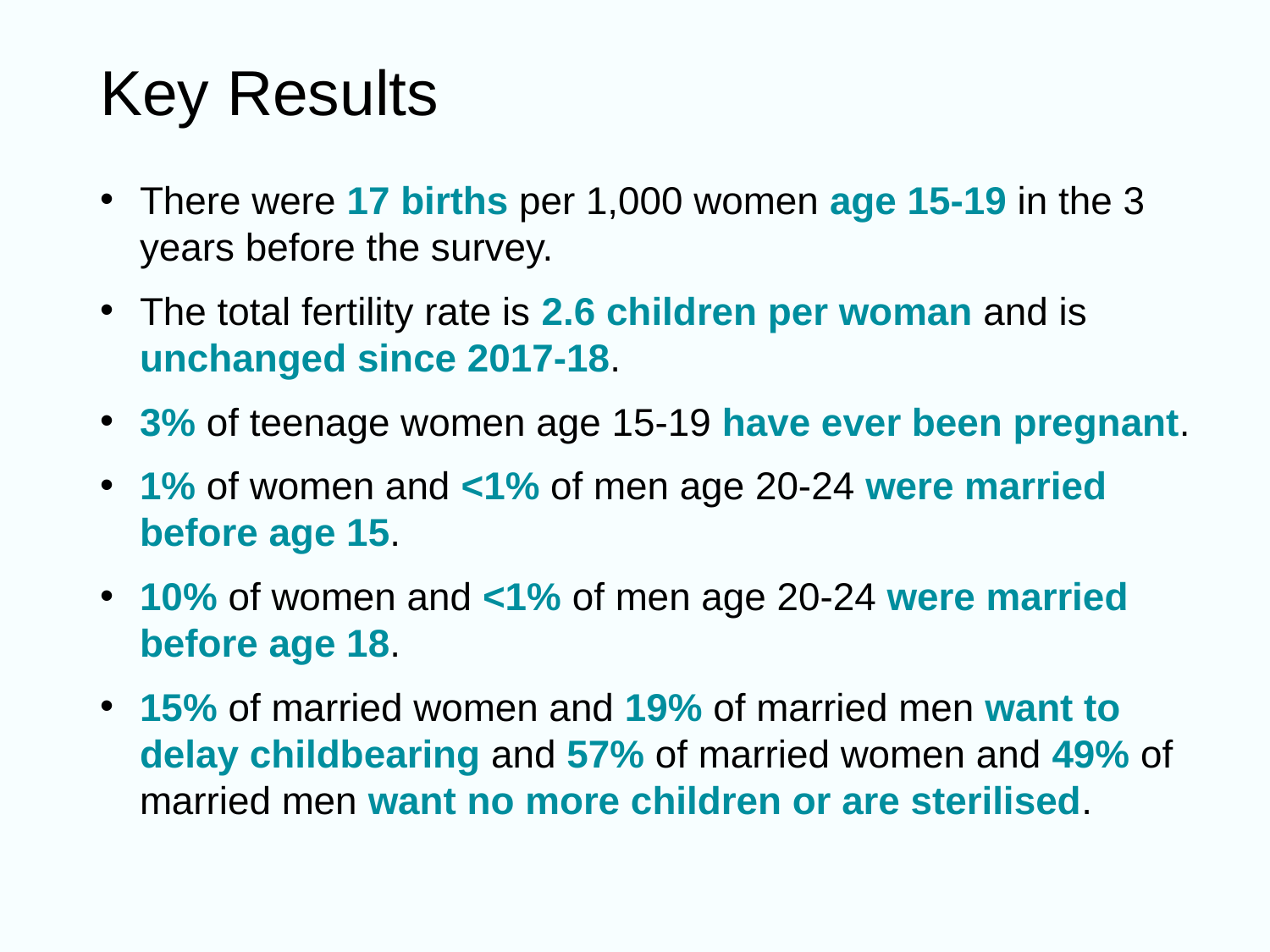

# Key Results
There were 17 births per 1,000 women age 15-19 in the 3 years before the survey.
The total fertility rate is 2.6 children per woman and is unchanged since 2017-18.
3% of teenage women age 15-19 have ever been pregnant.
1% of women and <1% of men age 20-24 were married before age 15.
10% of women and <1% of men age 20-24 were married before age 18.
15% of married women and 19% of married men want to delay childbearing and 57% of married women and 49% of married men want no more children or are sterilised.